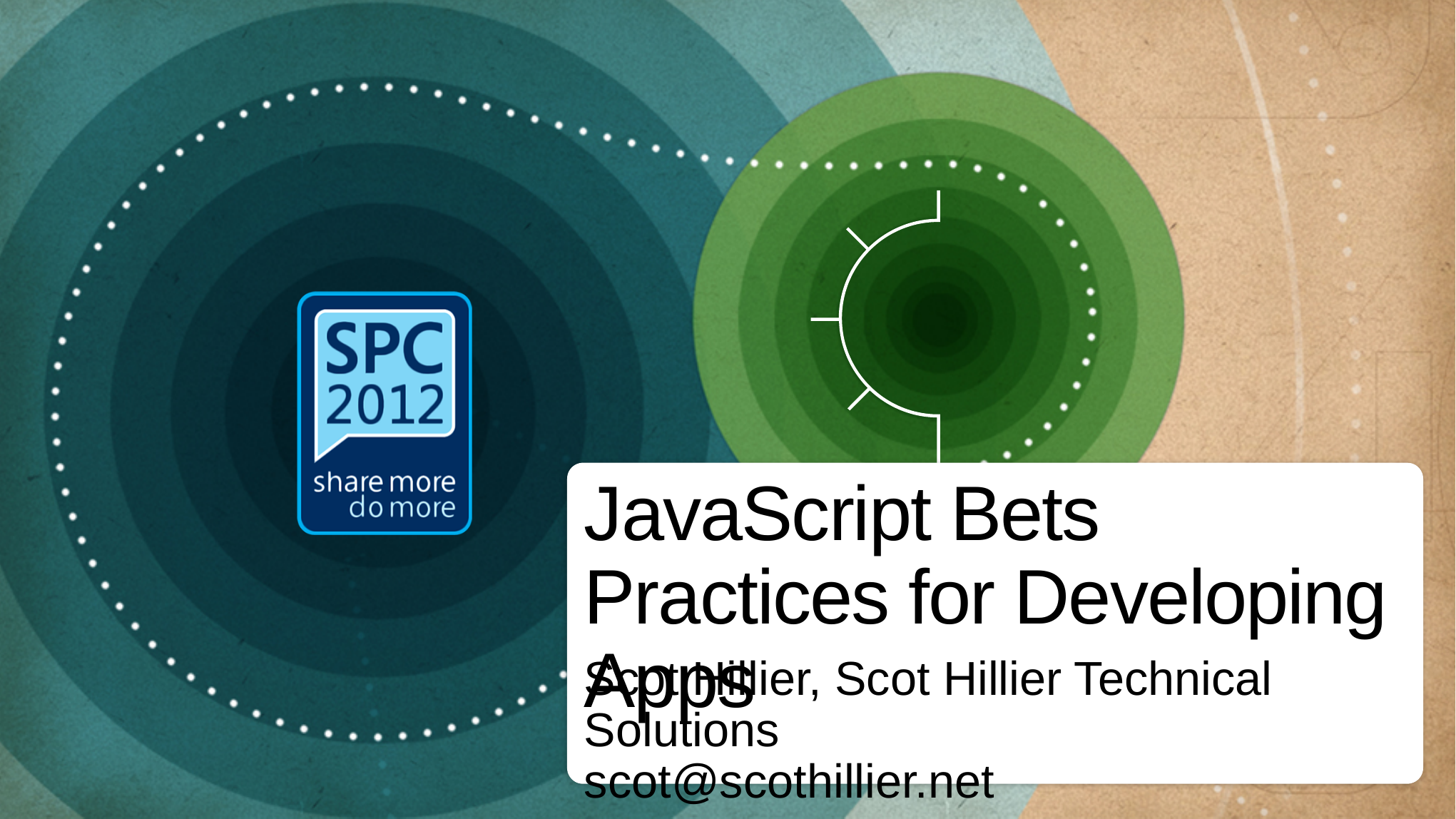

# JavaScript Bets Practices for Developing Apps
Scot Hillier, Scot Hillier Technical Solutions
scot@scothillier.net